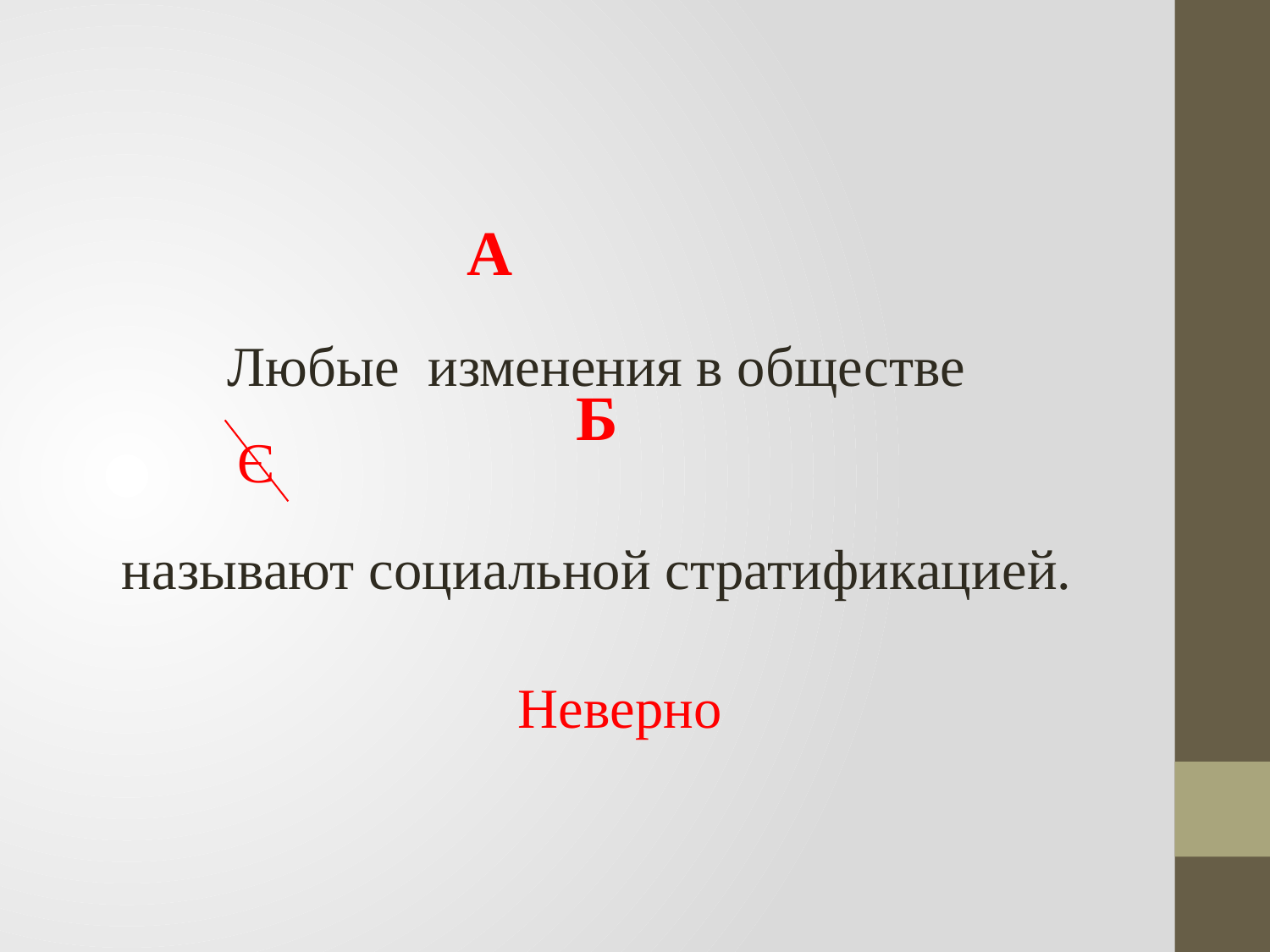

Любые  изменения в обществе называют социальной стратификацией.
А
Б
Є
Неверно